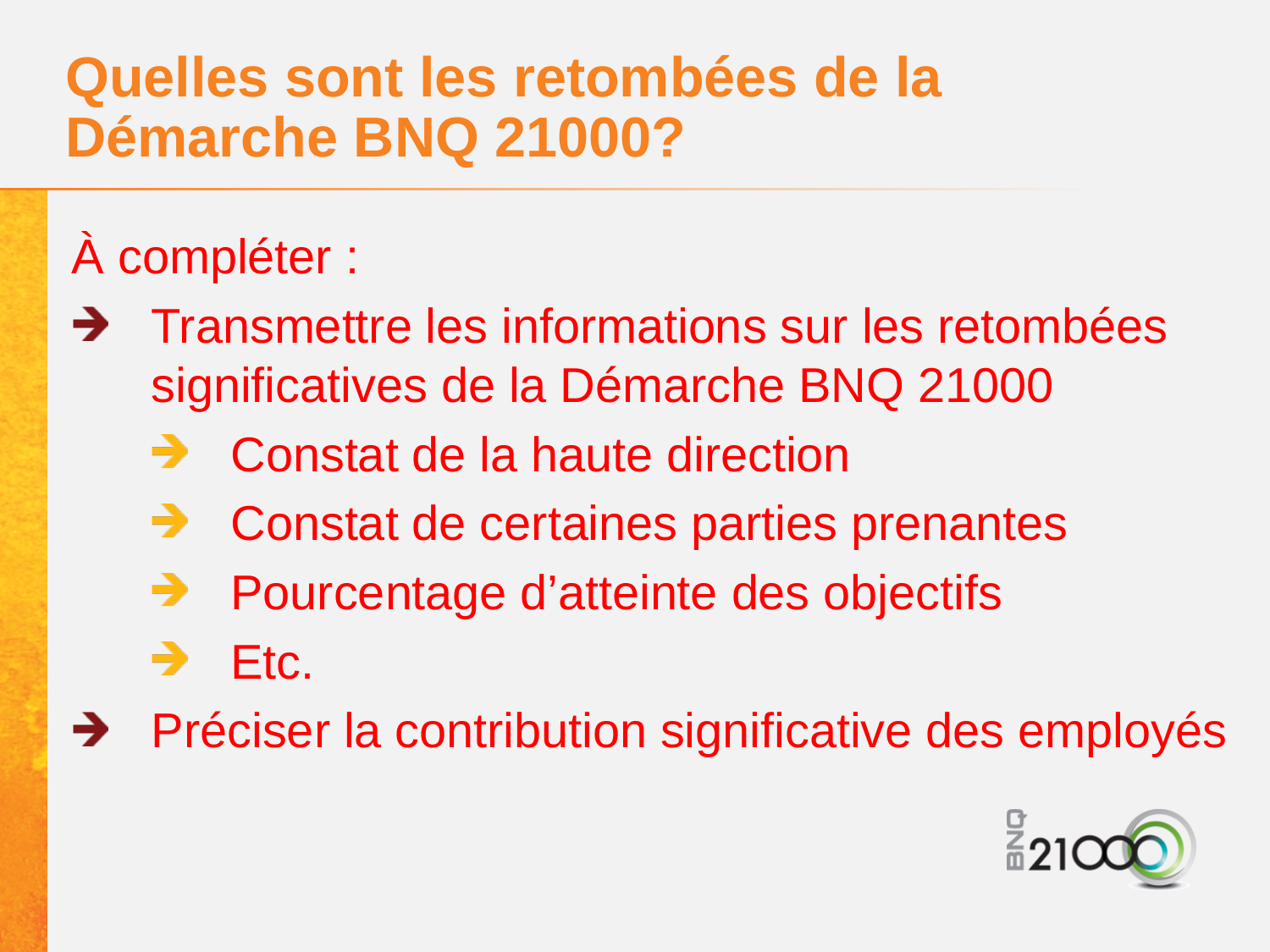

# Quelles sont les retombées de la Démarche BNQ 21000?
À compléter :
Transmettre les informations sur les retombées significatives de la Démarche BNQ 21000
Constat de la haute direction
Constat de certaines parties prenantes
Pourcentage d’atteinte des objectifs
Etc.
Préciser la contribution significative des employés